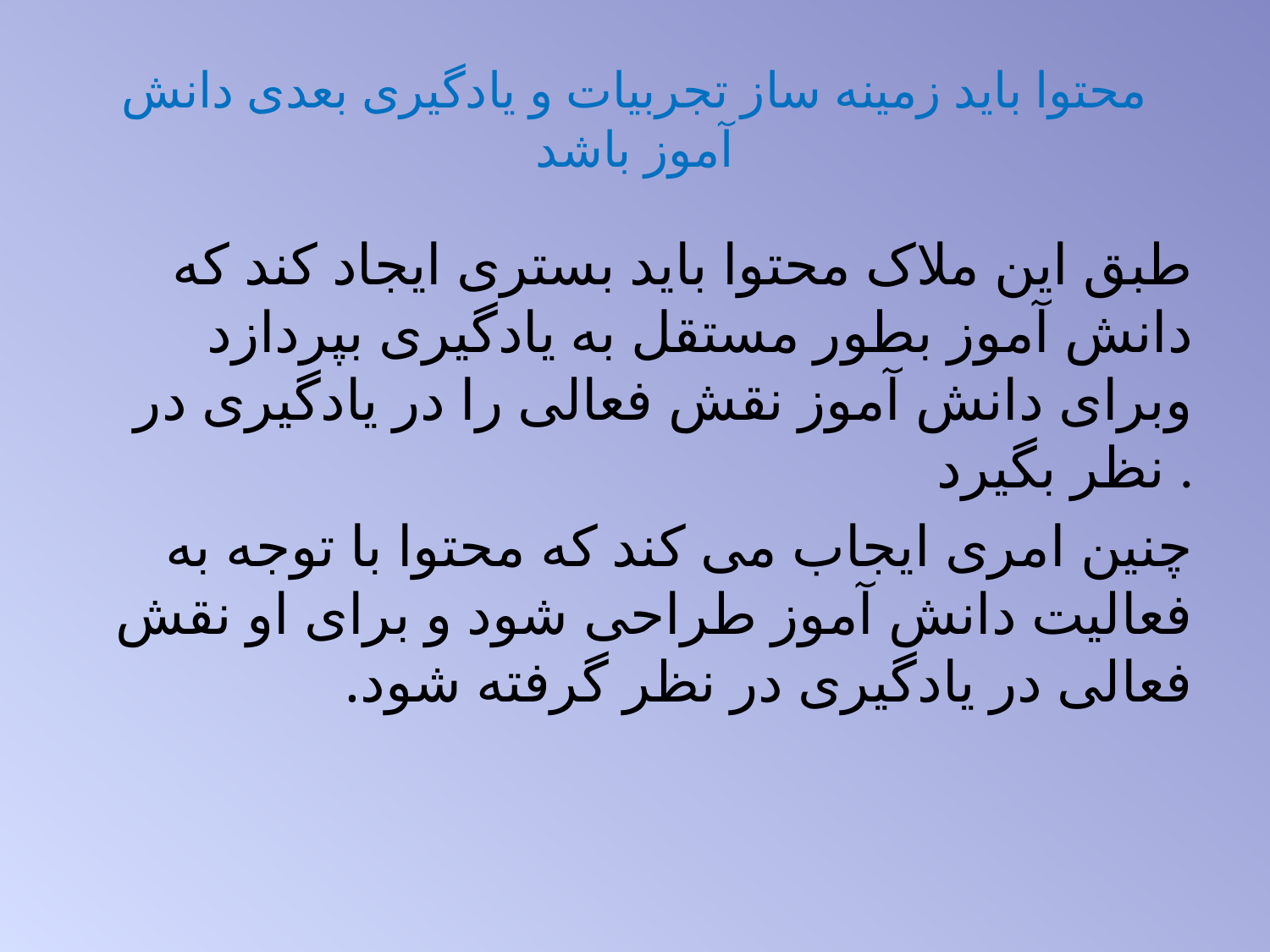

# محتوا باید زمینه ساز تجربیات و یادگیری بعدی دانش آموز باشد
طبق این ملاک محتوا باید بستری ایجاد کند که دانش آموز بطور مستقل به یادگیری بپردازد وبرای دانش آموز نقش فعالی را در یادگیری در نظر بگیرد .
چنین امری ایجاب می کند که محتوا با توجه به فعالیت دانش آموز طراحی شود و برای او نقش فعالی در یادگیری در نظر گرفته شود.